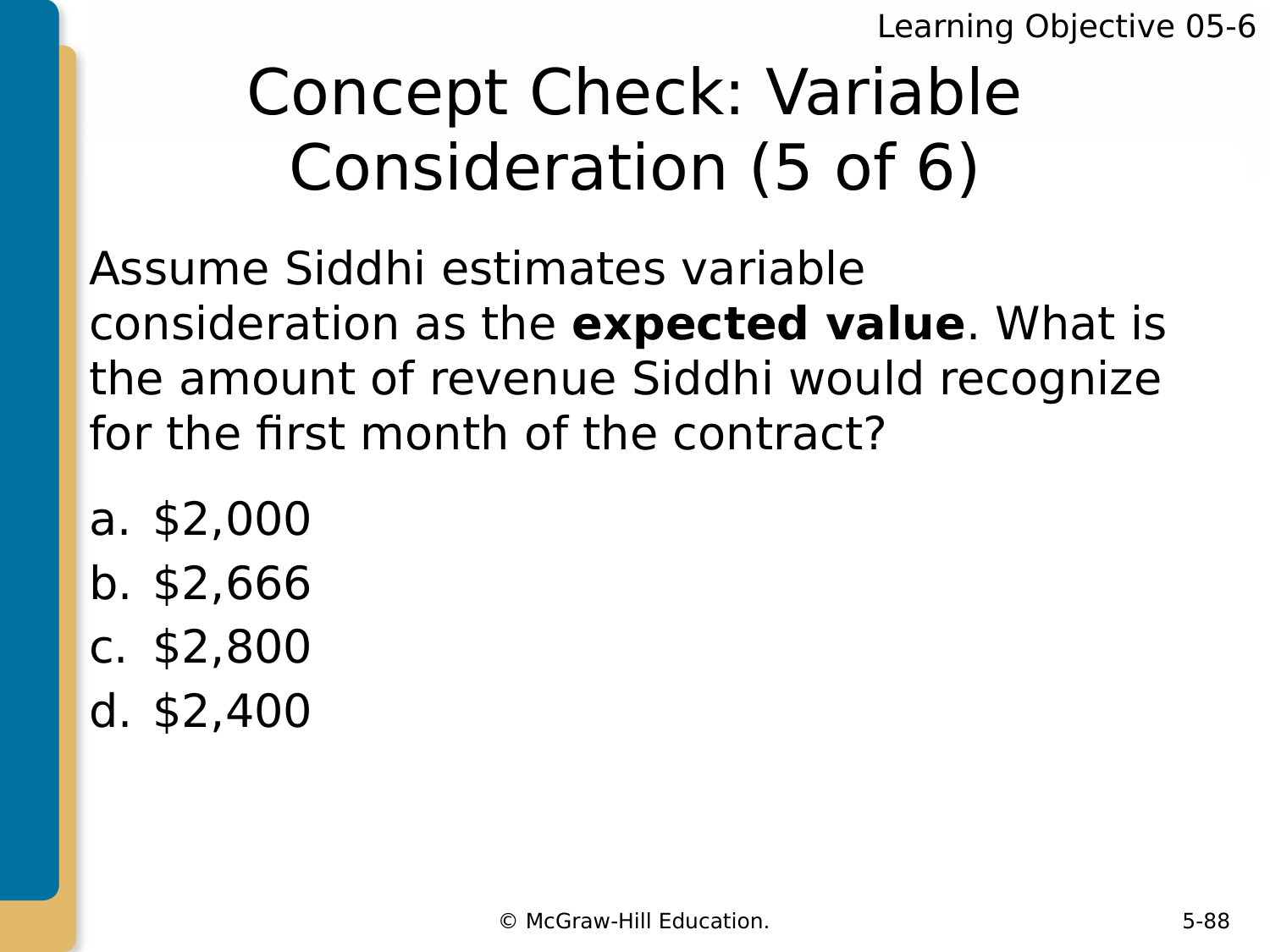

Learning Objective 05-6
# Concept Check: Variable Consideration (5 of 6)
Assume Siddhi estimates variable consideration as the expected value. What is the amount of revenue Siddhi would recognize for the first month of the contract?
$2,000
$2,666
$2,800
$2,400